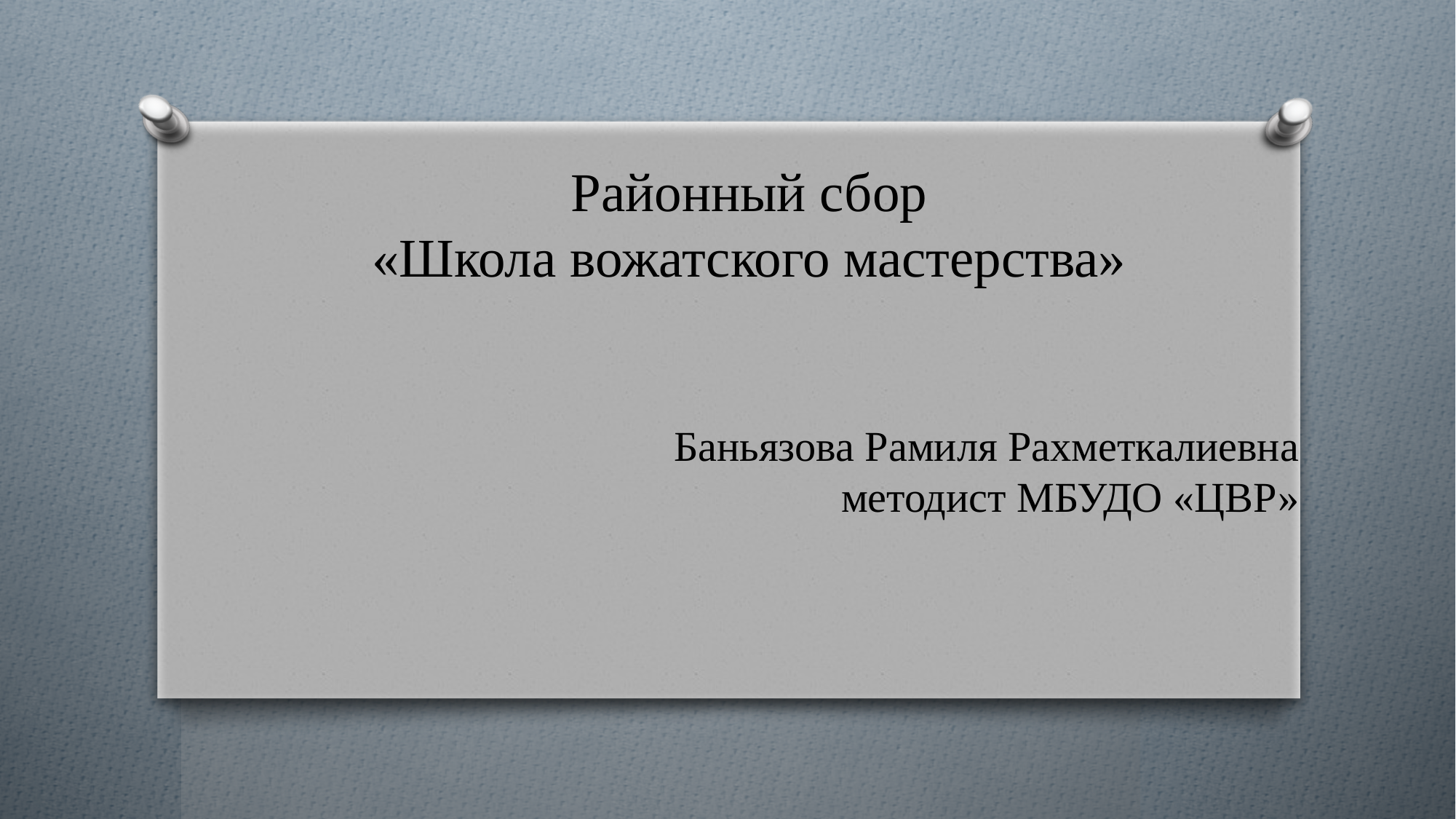

Районный сбор
«Школа вожатского мастерства»

Баньязова Рамиля Рахметкалиевна
методист МБУДО «ЦВР»